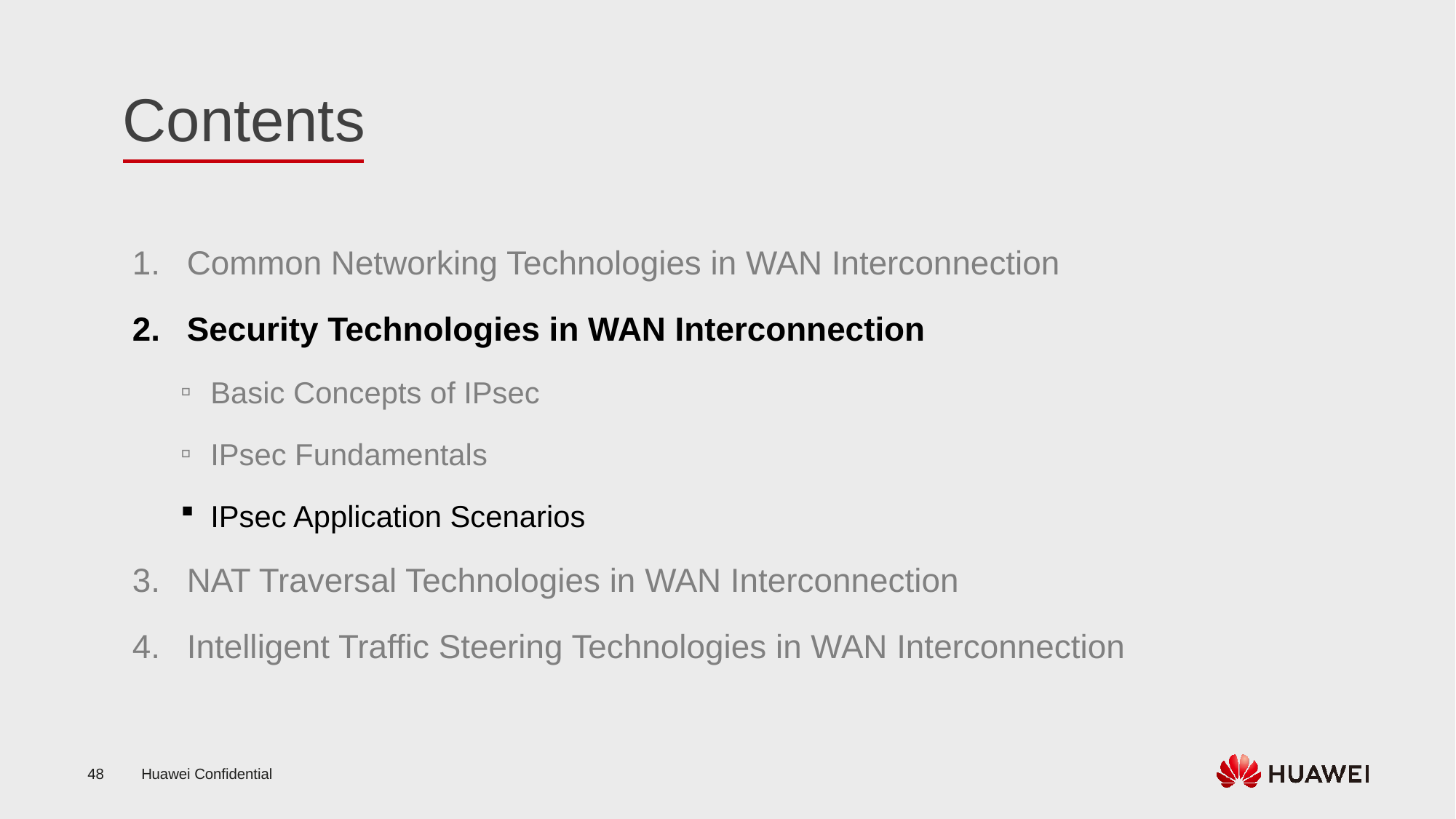

Common Networking Technologies in WAN Interconnection
Security Technologies in WAN Interconnection
Basic Concepts of IPsec
IPsec Fundamentals
IPsec Application Scenarios
NAT Traversal Technologies in WAN Interconnection
Intelligent Traffic Steering Technologies in WAN Interconnection